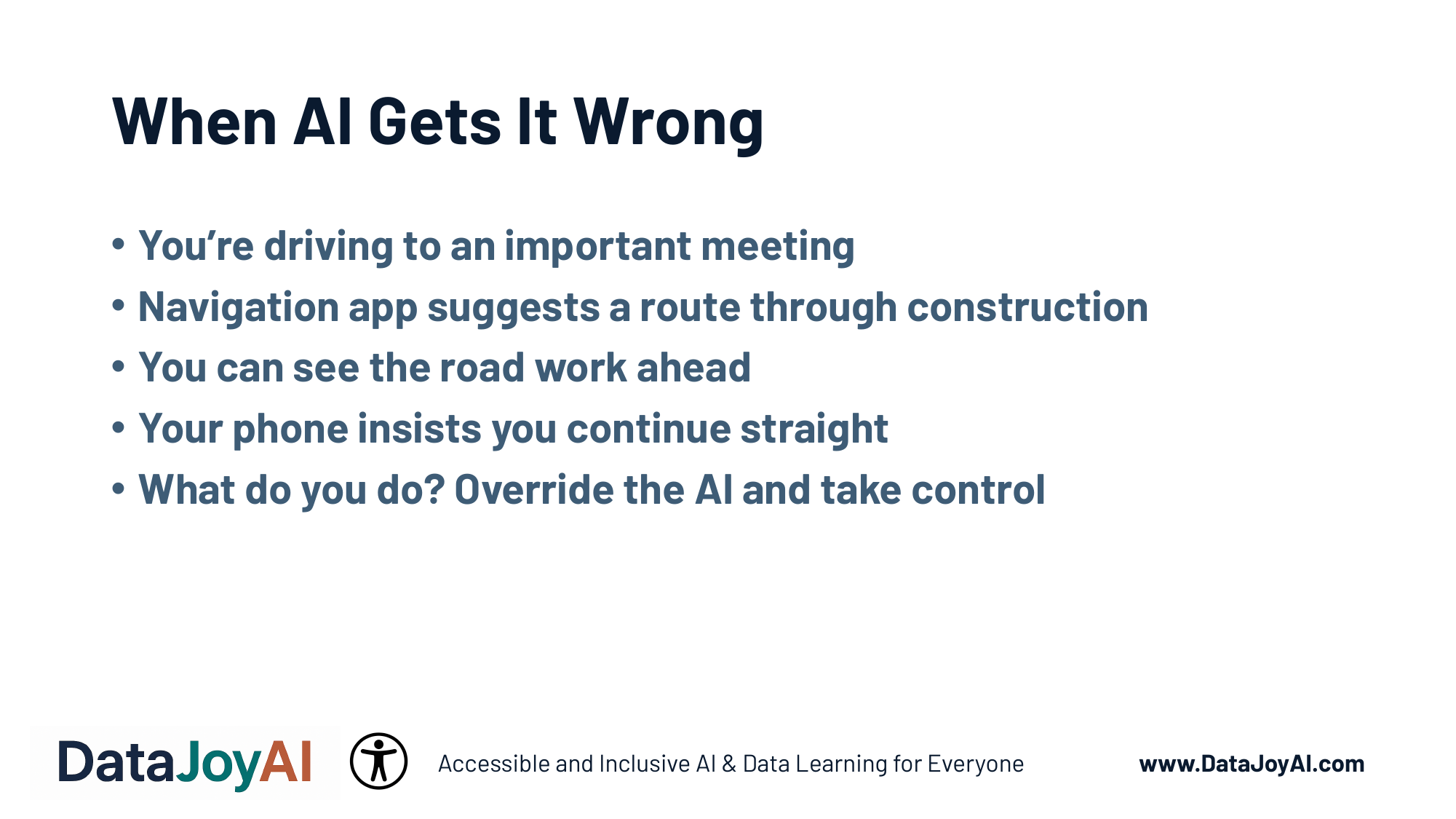

# When AI Gets It Wrong
You’re driving to an important meeting
Navigation app suggests a route through construction
You can see the road work ahead
Your phone insists you continue straight
What do you do? Override the AI and take control